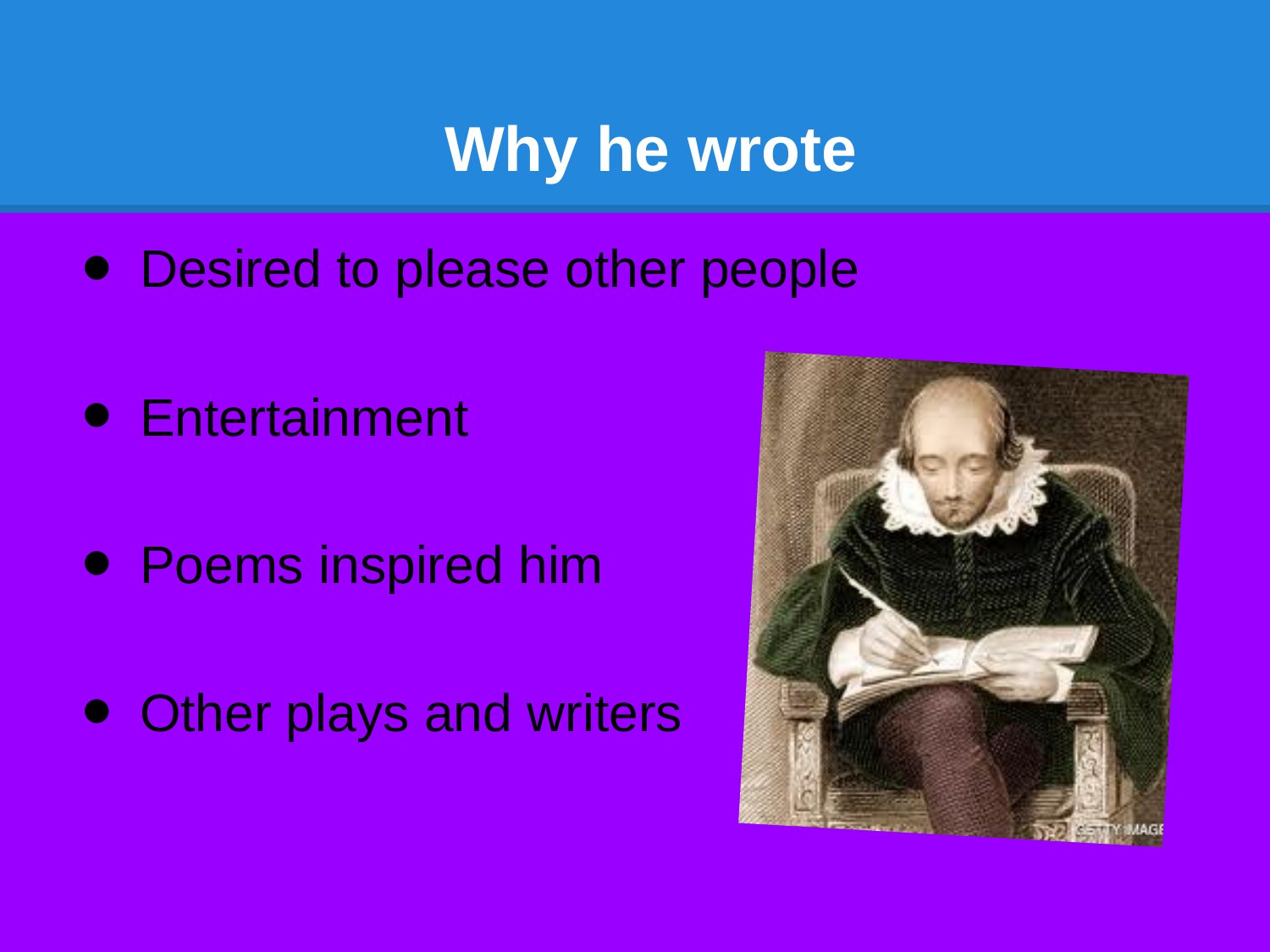

# Why he wrote
Desired to please other people

Entertainment

Poems inspired him

Other plays and writers